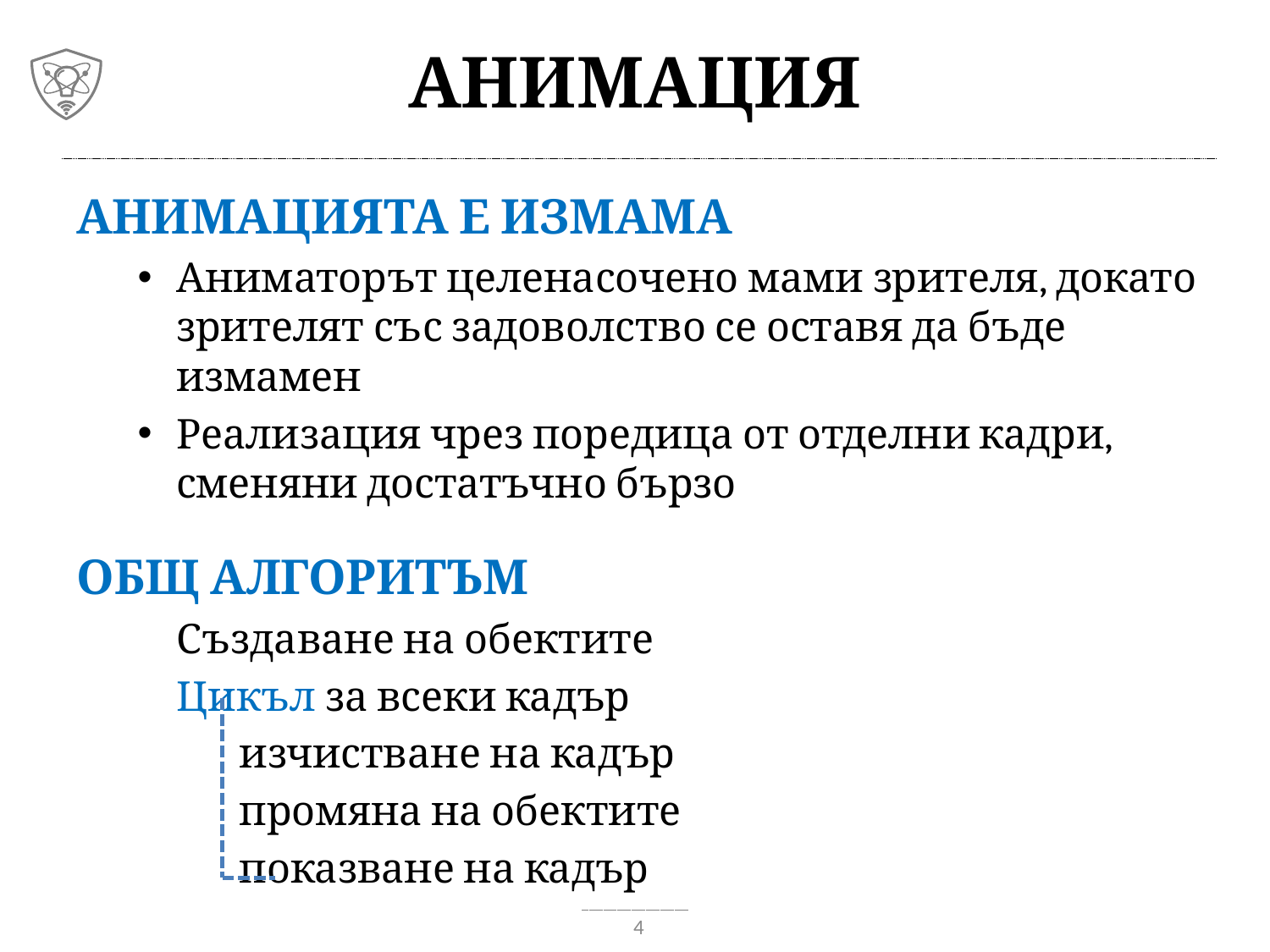

# Анимация
Анимацията е измама
Аниматорът целенасочено мами зрителя, докато зрителят със задоволство се оставя да бъде измамен
Реализация чрез поредица от отделни кадри, сменяни достатъчно бързо
Общ алгоритъм
Създаване на обектите
Цикъл за всеки кадър
изчистване на кадър
промяна на обектите
показване на кадър
4